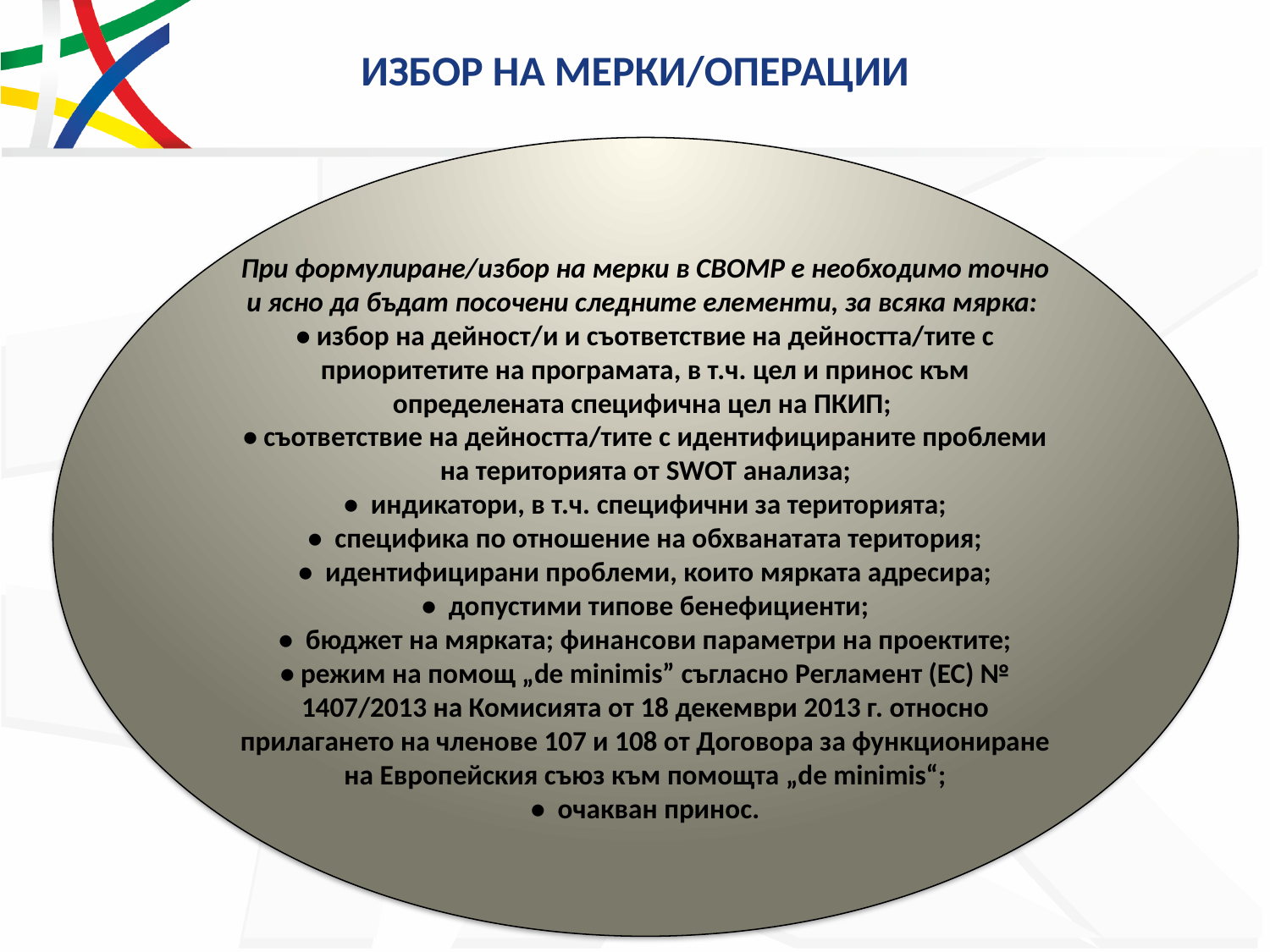

# ИЗБОР НА МЕРКИ/ОПЕРАЦИИ
При формулиране/избор на мерки в СВОМР е необходимо точно и ясно да бъдат посочени следните елементи, за всяка мярка:
• избор на дейност/и и съответствие на дейността/тите с приоритетите на програмата, в т.ч. цел и принос към определената специфична цел на ПКИП;
• съответствие на дейността/тите с идентифицираните проблеми на територията от SWOT анализа;
•  индикатори, в т.ч. специфични за територията;
•  специфика по отношение на обхванатата територия;
•  идентифицирани проблеми, които мярката адресира;
•  допустими типове бенефициенти;
•  бюджет на мярката; финансови параметри на проектите;
• режим на помощ „de minimis” съгласно Регламент (ЕС) № 1407/2013 на Комисията от 18 декември 2013 г. относно прилагането на членове 107 и 108 от Договора за функциониране на Европейския съюз към помощта „de minimis“;
•  очакван принос.